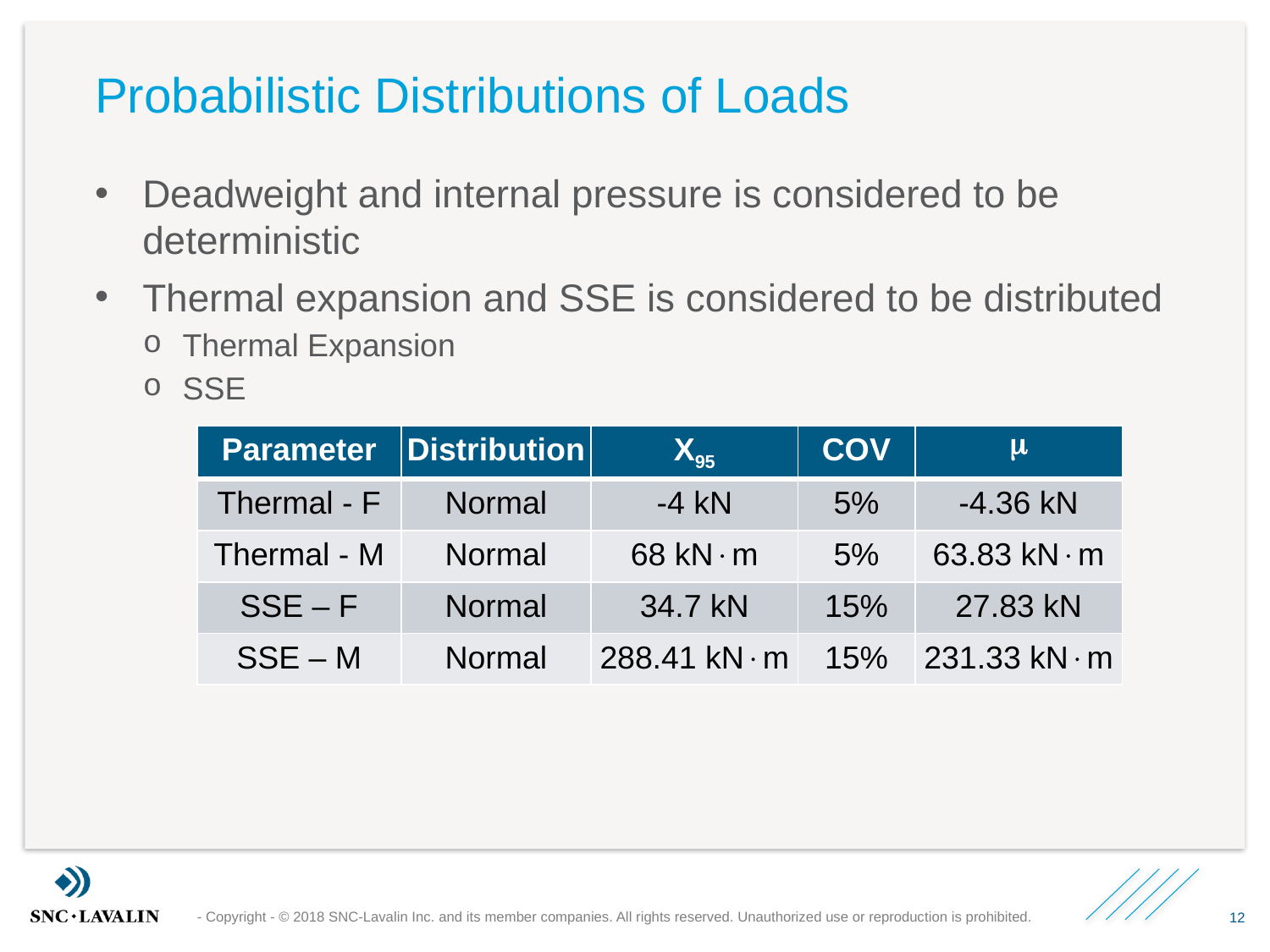

# Probabilistic Distributions of Loads
Deadweight and internal pressure is considered to be deterministic
Thermal expansion and SSE is considered to be distributed
Thermal Expansion
SSE
| Parameter | Distribution | X95 | COV | μ |
| --- | --- | --- | --- | --- |
| Thermal - F | Normal | -4 kN | 5% | -4.36 kN |
| Thermal - M | Normal | 68 kN⋅m | 5% | 63.83 kN⋅m |
| SSE – F | Normal | 34.7 kN | 15% | 27.83 kN |
| SSE – M | Normal | 288.41 kN⋅m | 15% | 231.33 kN⋅m |
- Copyright - © 2018 SNC-Lavalin Inc. and its member companies. All rights reserved. Unauthorized use or reproduction is prohibited.
12